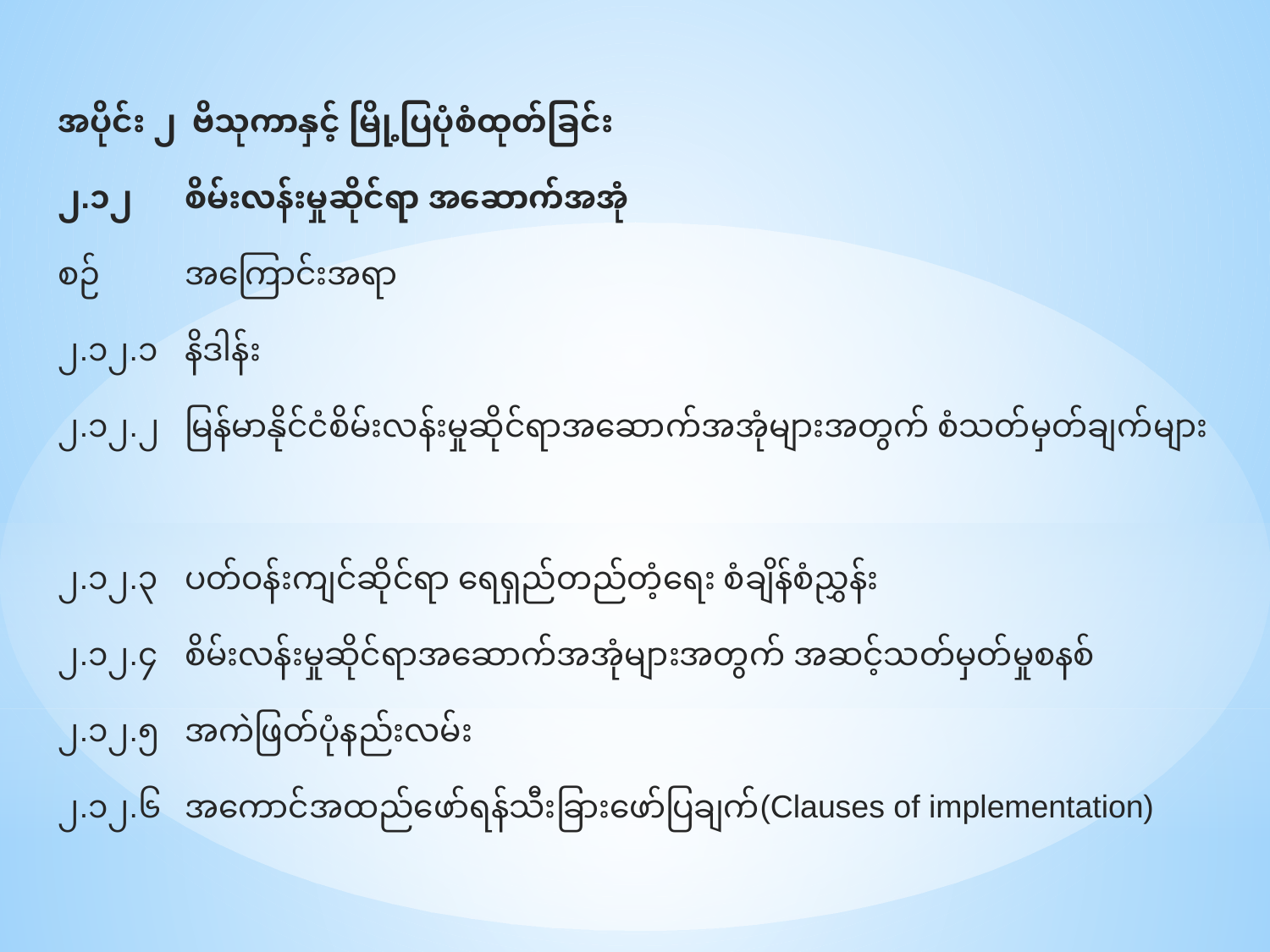

အပိုင်း ၂  ဗိသုကာနှင့် မြို့ပြပုံစံထုတ်ခြင်း
၂.၁၂ 	စိမ်းလန်းမှုဆိုင်ရာ အဆောက်အအုံ
စဉ်	အကြောင်းအရာ
၂.၁၂.၁	နိဒါန်း
၂.၁၂.၂	မြန်မာနိုင်ငံစိမ်းလန်းမှုဆိုင်ရာအဆောက်အအုံများအတွက် စံသတ်မှတ်ချက်များ
၂.၁၂.၃	ပတ်ဝန်းကျင်ဆိုင်ရာ ရေရှည်တည်တံ့ရေး စံချိန်စံညွှန်း
၂.၁၂.၄	စိမ်းလန်းမှုဆိုင်ရာအဆောက်အအုံများအတွက် အဆင့်သတ်မှတ်မှုစနစ်
၂.၁၂.၅	အကဲဖြတ်ပုံနည်းလမ်း
၂.၁၂.၆	အကောင်အထည်ဖော်ရန်သီးခြားဖော်ပြချက်(Clauses of implementation)